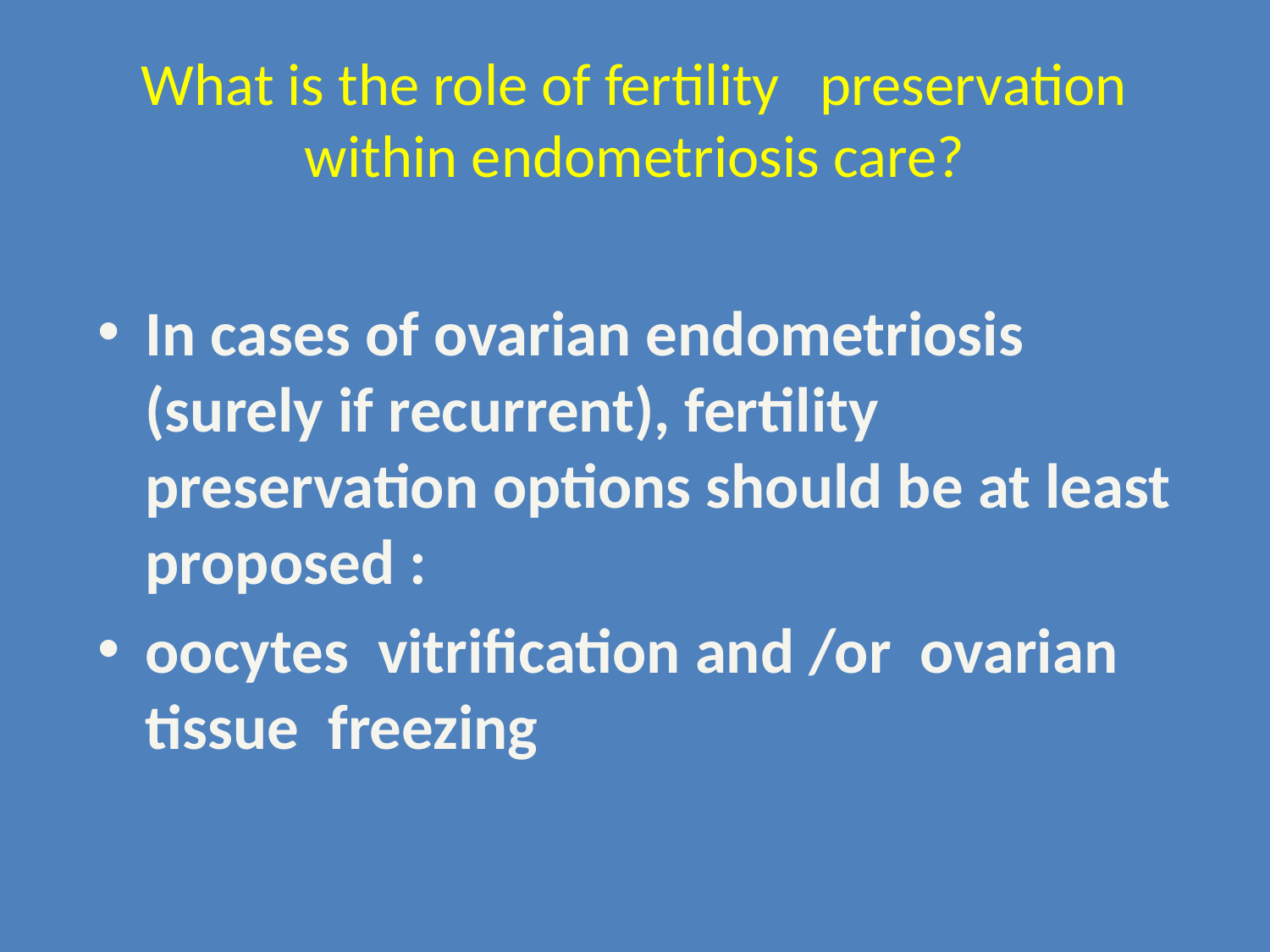

# What is the role of fertility   preservation within endometriosis care?
In cases of ovarian endometriosis (surely if recurrent), fertility preservation options should be at least proposed :
oocytes  vitrification and /or  ovarian tissue  freezing